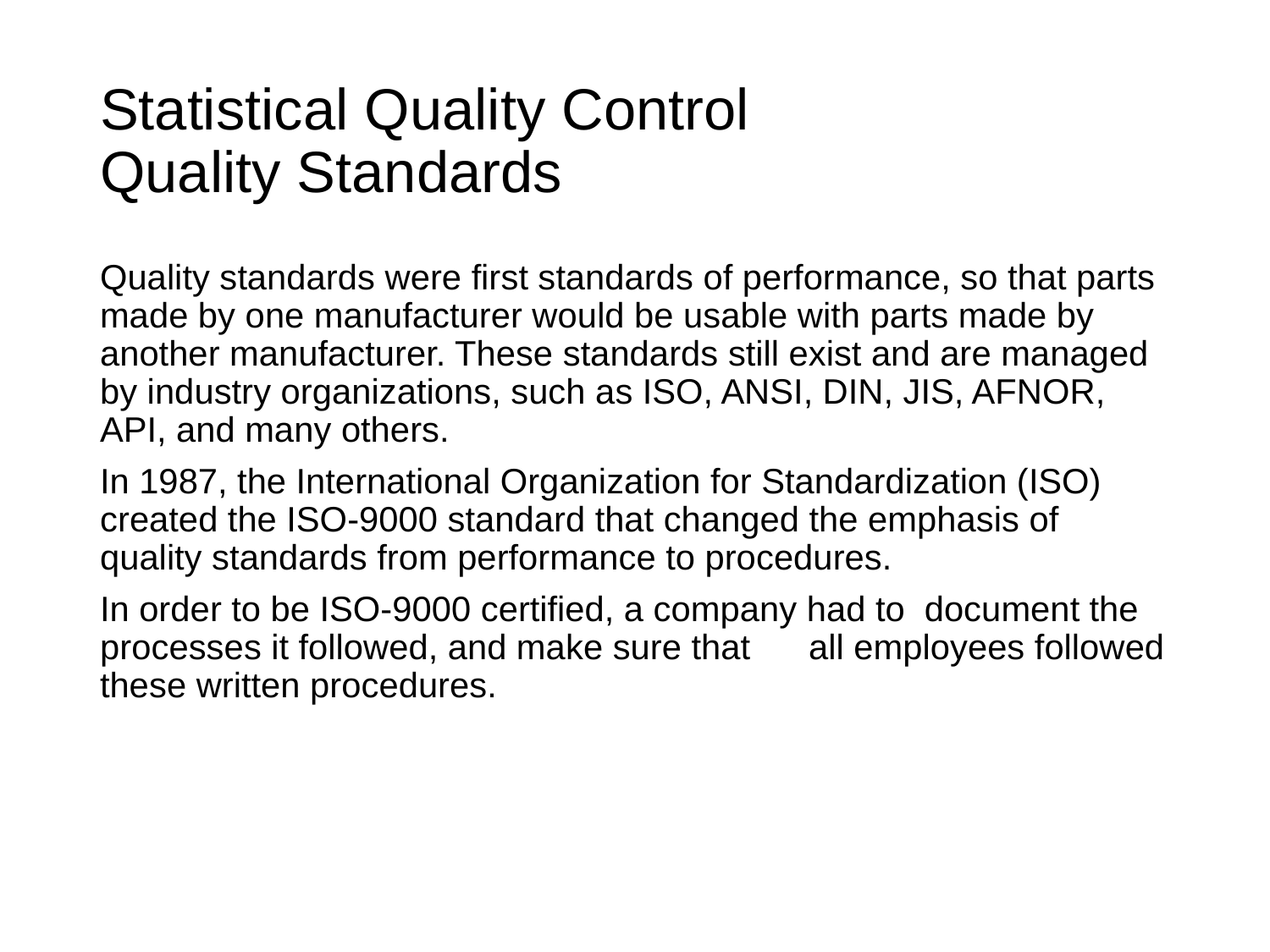

# Statistical Quality Control Quality Standards
Quality standards were first standards of performance, so that parts made by one manufacturer would be usable with parts made by another manufacturer. These standards still exist and are managed by industry organizations, such as ISO, ANSI, DIN, JIS, AFNOR, API, and many others.
In 1987, the International Organization for Standardization (ISO) created the ISO-9000 standard that changed the emphasis of quality standards from performance to procedures.
In order to be ISO-9000 certified, a company had to  document the processes it followed, and make sure that      all employees followed these written procedures.